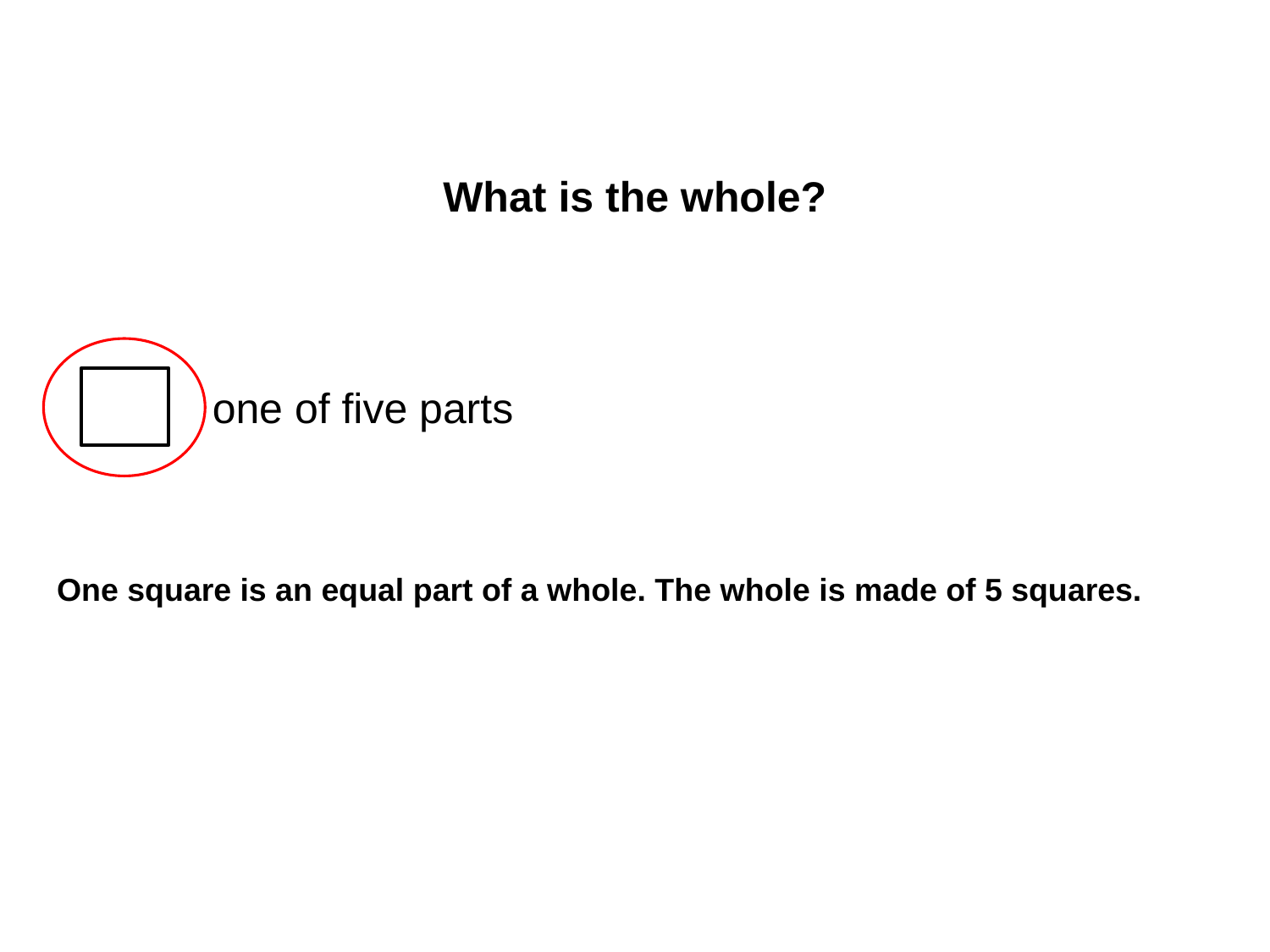

What is the whole?

one of five parts

One square is an equal part of a whole. The whole is made of 5 squares.